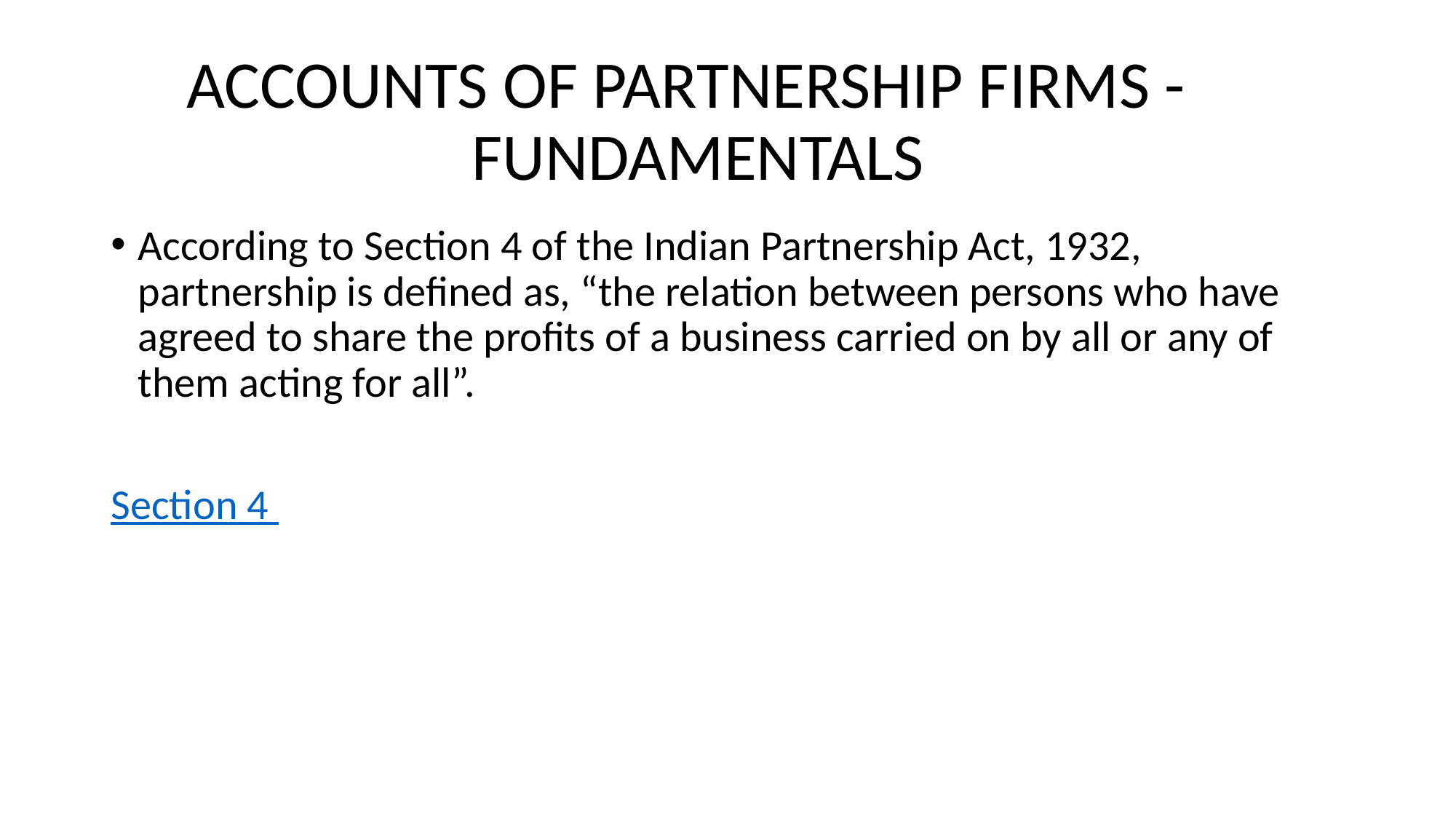

# ACCOUNTS OF PARTNERSHIP FIRMS - FUNDAMENTALS
According to Section 4 of the Indian Partnership Act, 1932, partnership is defined as, “the relation between persons who have agreed to share the profits of a business carried on by all or any of them acting for all”.

Section 4